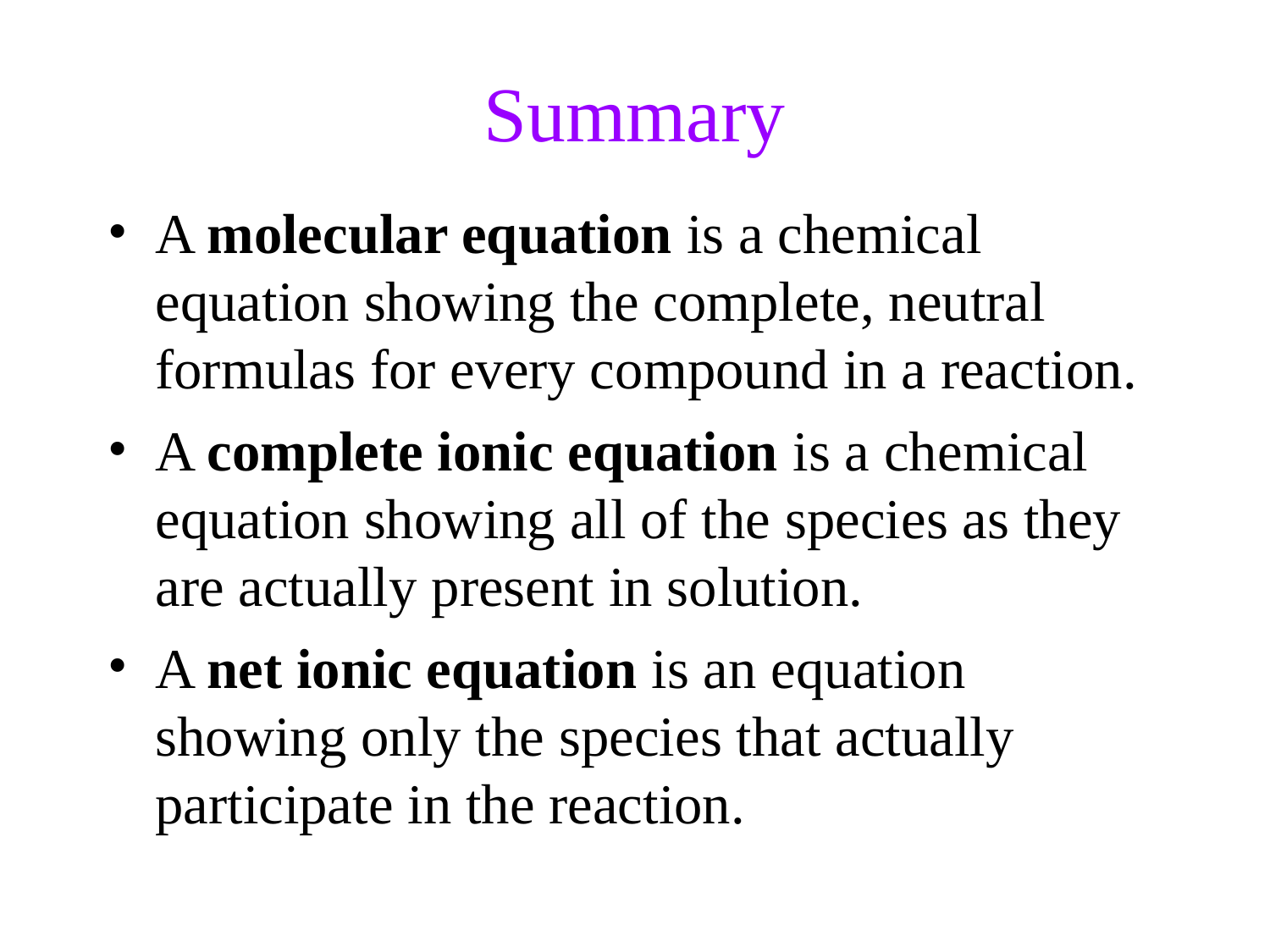

Summary
A molecular equation is a chemical equation showing the complete, neutral formulas for every compound in a reaction.
A complete ionic equation is a chemical equation showing all of the species as they are actually present in solution.
A net ionic equation is an equation showing only the species that actually participate in the reaction.